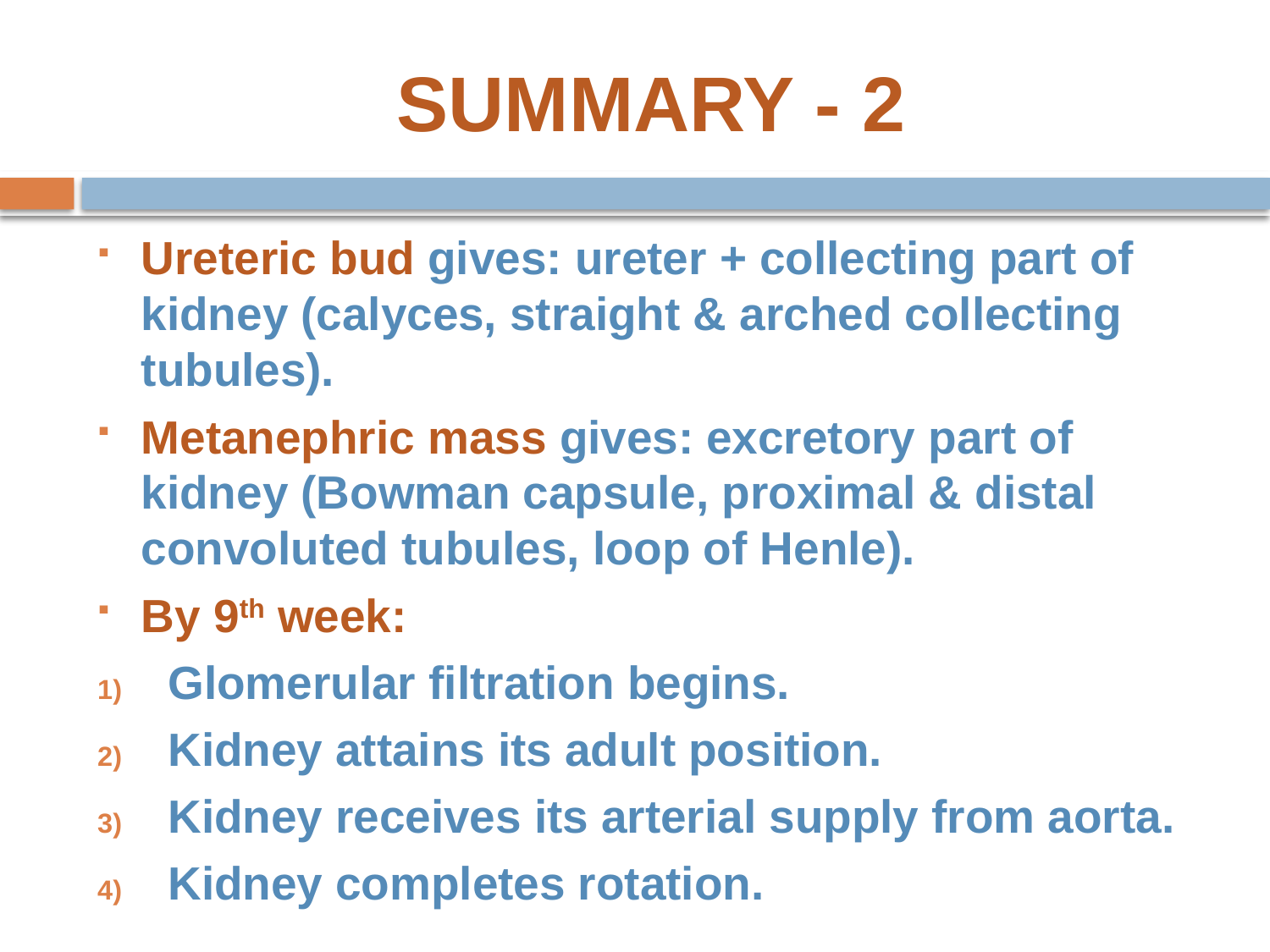

# SUMMARY - 2
Ureteric bud gives: ureter + collecting part of kidney (calyces, straight & arched collecting tubules).
Metanephric mass gives: excretory part of kidney (Bowman capsule, proximal & distal convoluted tubules, loop of Henle).
By 9th week:
Glomerular filtration begins.
Kidney attains its adult position.
Kidney receives its arterial supply from aorta.
Kidney completes rotation.